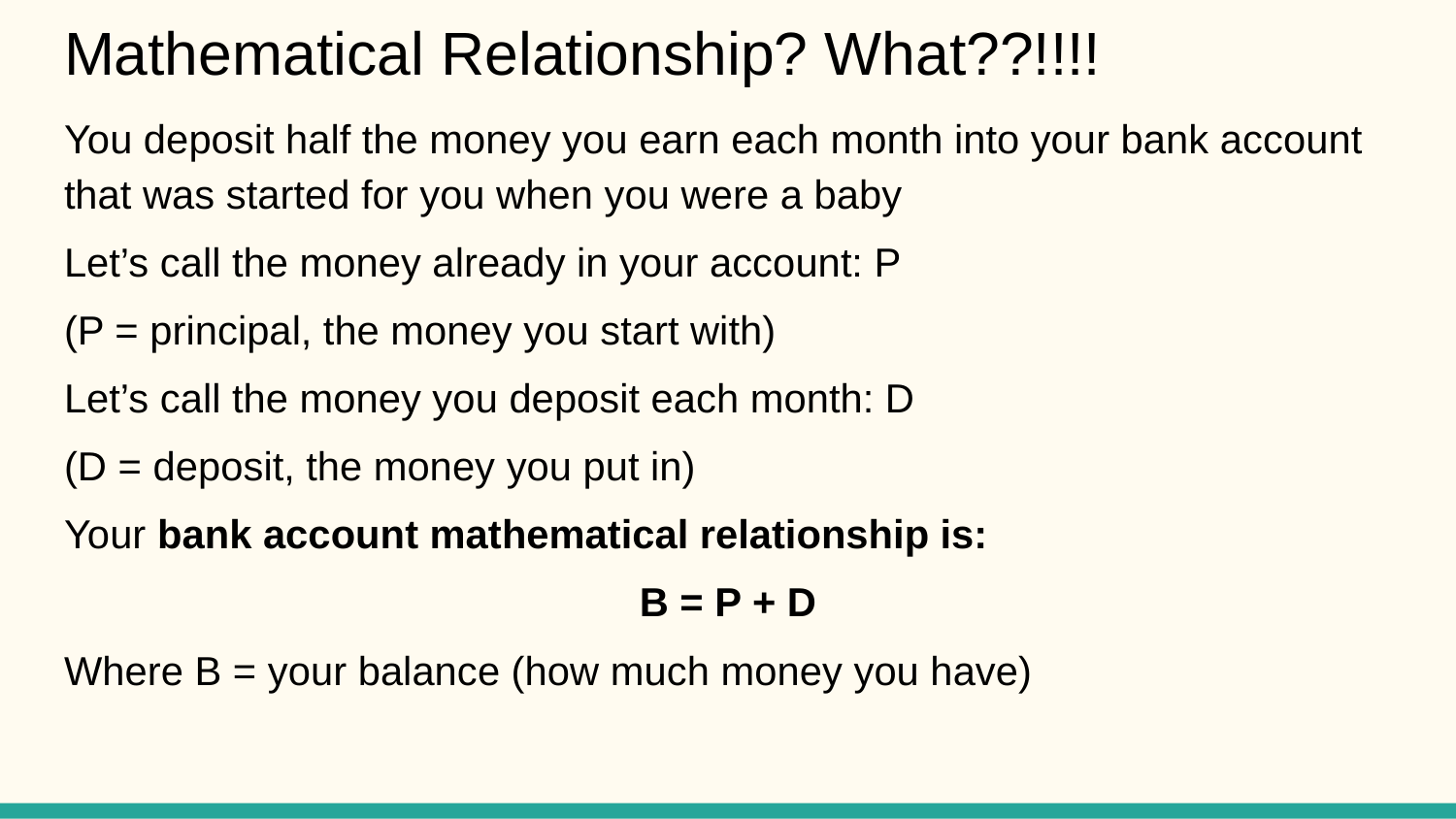

# Mathematical Relationship? What??!!!!
You deposit half the money you earn each month into your bank account that was started for you when you were a baby
Let’s call the money already in your account: P
(P = principal, the money you start with)
Let’s call the money you deposit each month: D
(D = deposit, the money you put in)
Your bank account mathematical relationship is:
B = P + D
Where B = your balance (how much money you have)